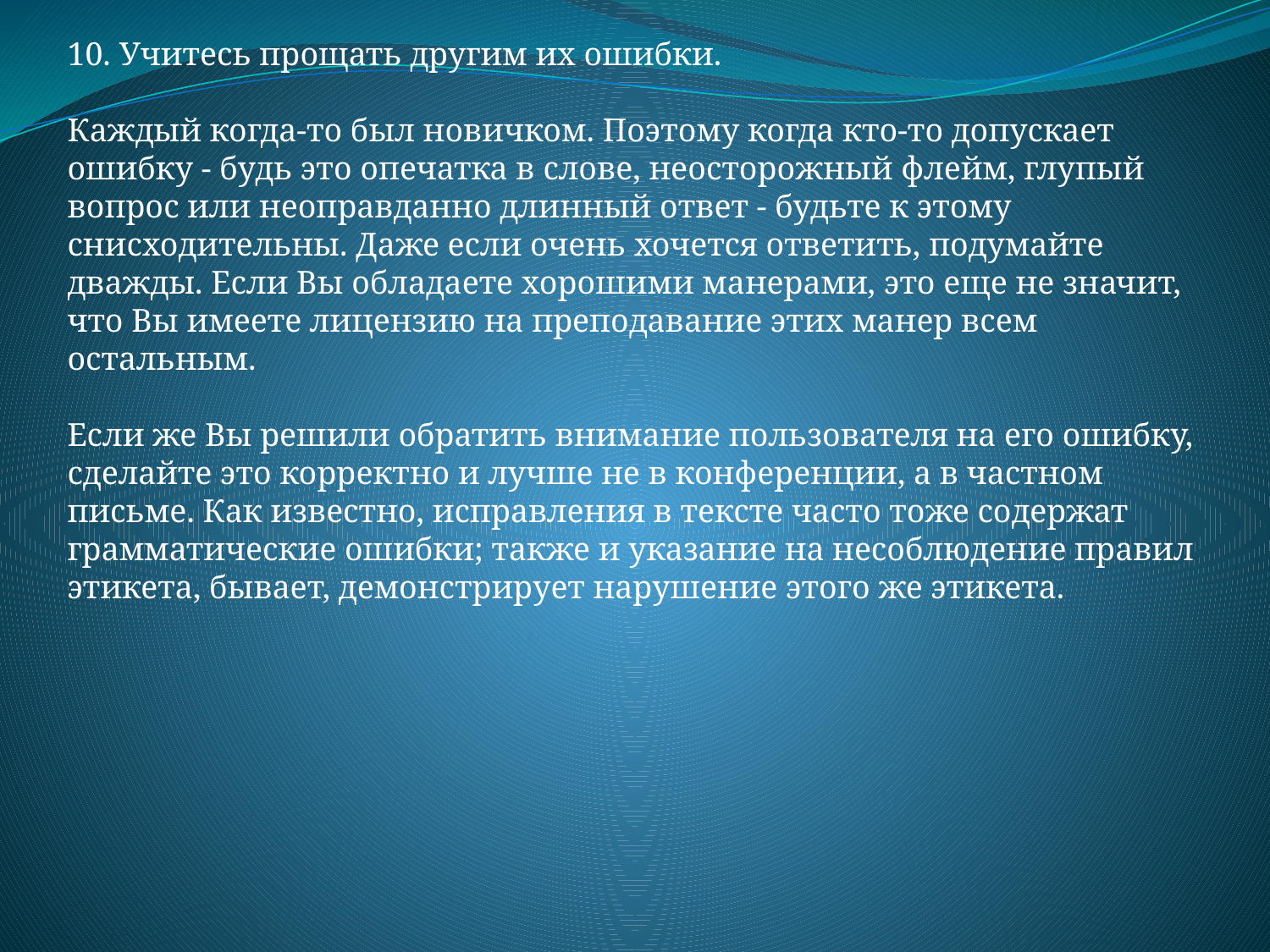

10. Учитесь прощать другим их ошибки.

Каждый когда-то был новичком. Поэтому когда кто-то допускает ошибку - будь это опечатка в слове, неосторожный флейм, глупый вопрос или неоправданно длинный ответ - будьте к этому снисходительны. Даже если очень хочется ответить, подумайте дважды. Если Вы обладаете хорошими манерами, это еще не значит, что Вы имеете лицензию на преподавание этих манер всем остальным.

Если же Вы решили обратить внимание пользователя на его ошибку, сделайте это корректно и лучше не в конференции, а в частном письме. Как известно, исправления в тексте часто тоже содержат грамматические ошибки; также и указание на несоблюдение правил этикета, бывает, демонстрирует нарушение этого же этикета.